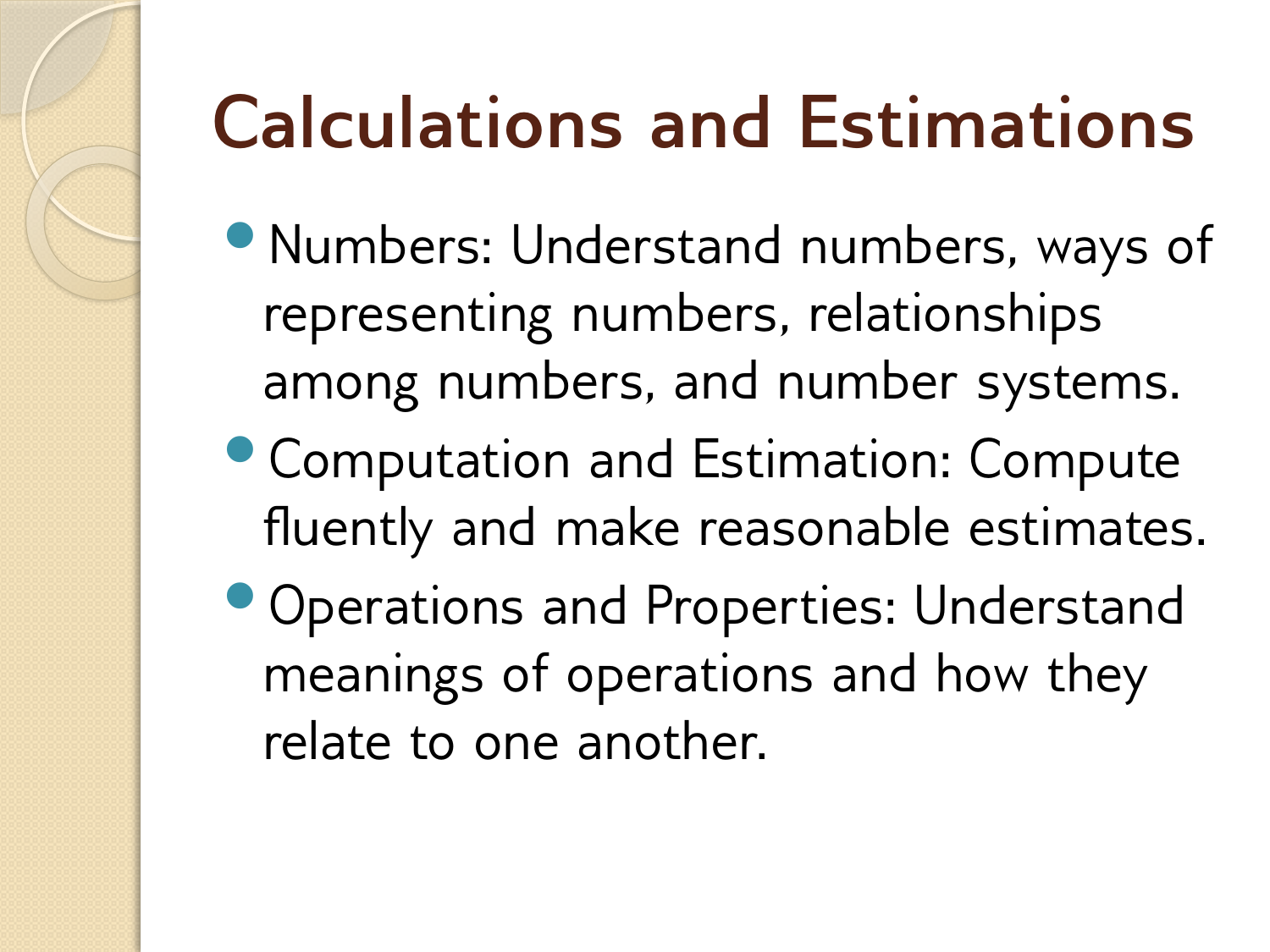

# Calculations and Estimations
Numbers: Understand numbers, ways of representing numbers, relationships among numbers, and number systems.
Computation and Estimation: Compute fluently and make reasonable estimates.
Operations and Properties: Understand meanings of operations and how they relate to one another.